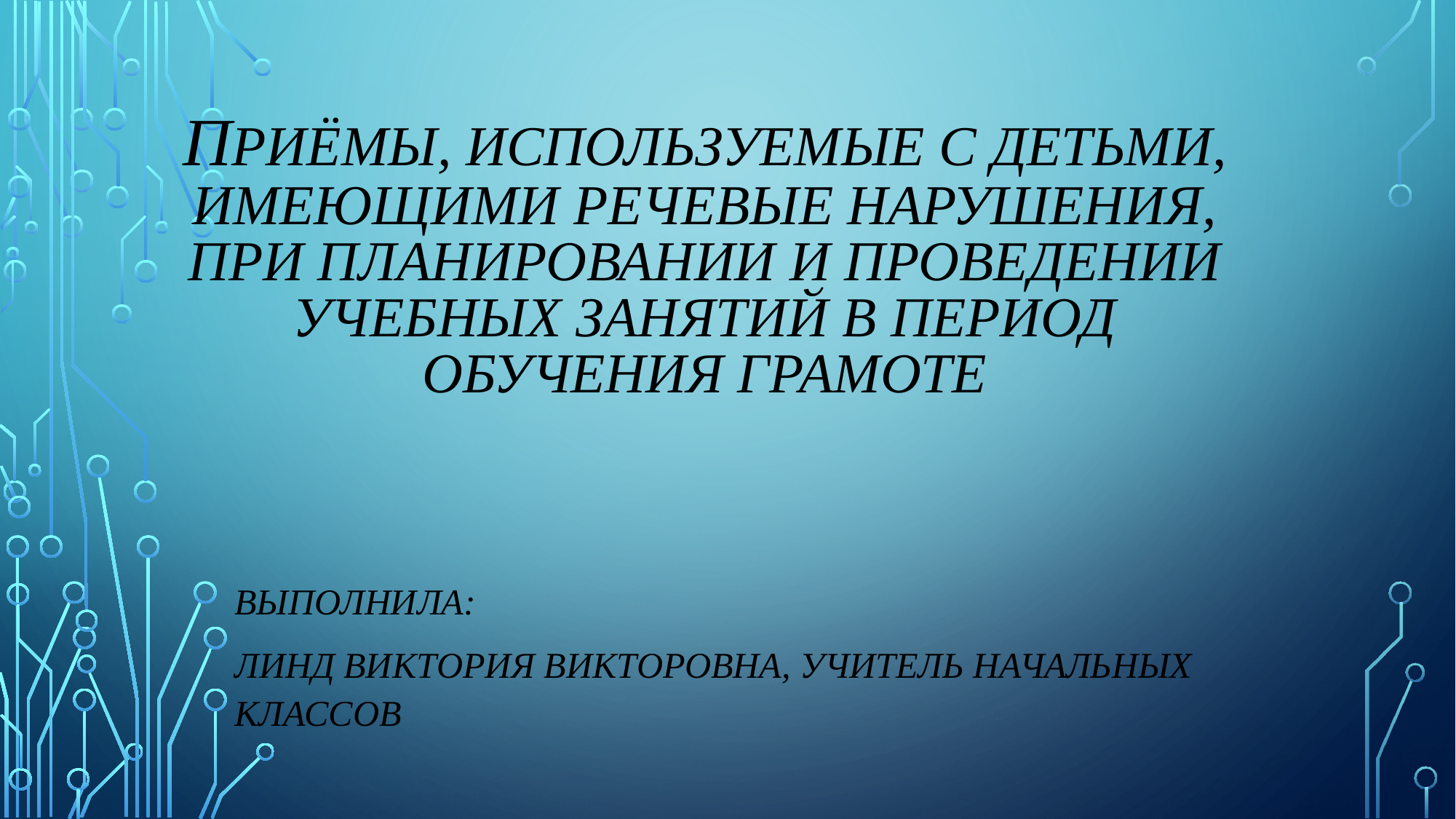

Приёмы, используемые c детьми, имеющими речевые нарушения, при планировании и проведении учебных занятий в период обучения грамоте
Выполнила:
Линд Виктория Викторовна, учитель начальных классов